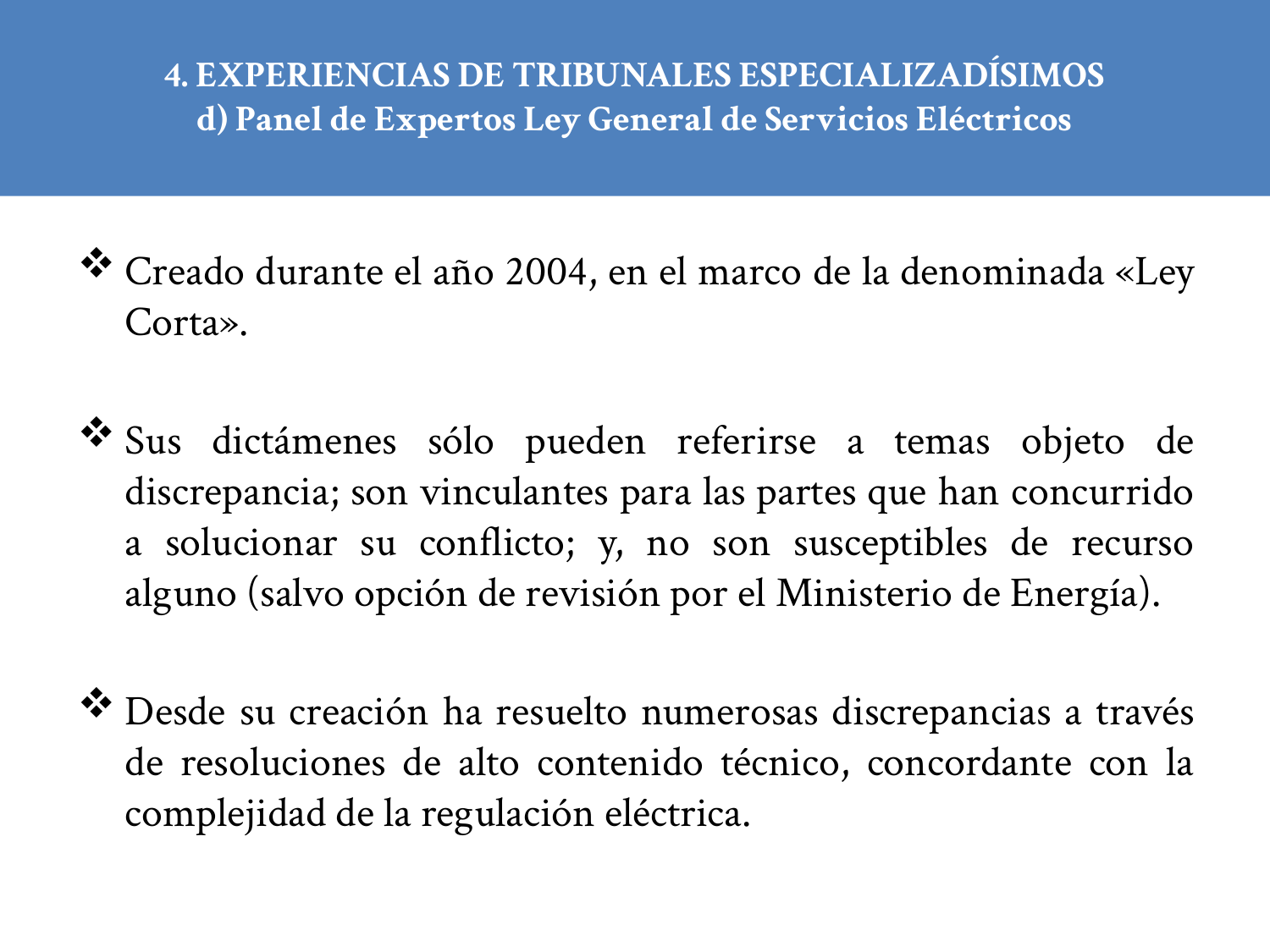

# 4. EXPERIENCIAS DE TRIBUNALES ESPECIALIZADÍSIMOS d) Panel de Expertos Ley General de Servicios Eléctricos
Creado durante el año 2004, en el marco de la denominada «Ley Corta».

Sus dictámenes sólo pueden referirse a temas objeto de discrepancia; son vinculantes para las partes que han concurrido a solucionar su conflicto; y, no son susceptibles de recurso alguno (salvo opción de revisión por el Ministerio de Energía).

Desde su creación ha resuelto numerosas discrepancias a través de resoluciones de alto contenido técnico, concordante con la complejidad de la regulación eléctrica.